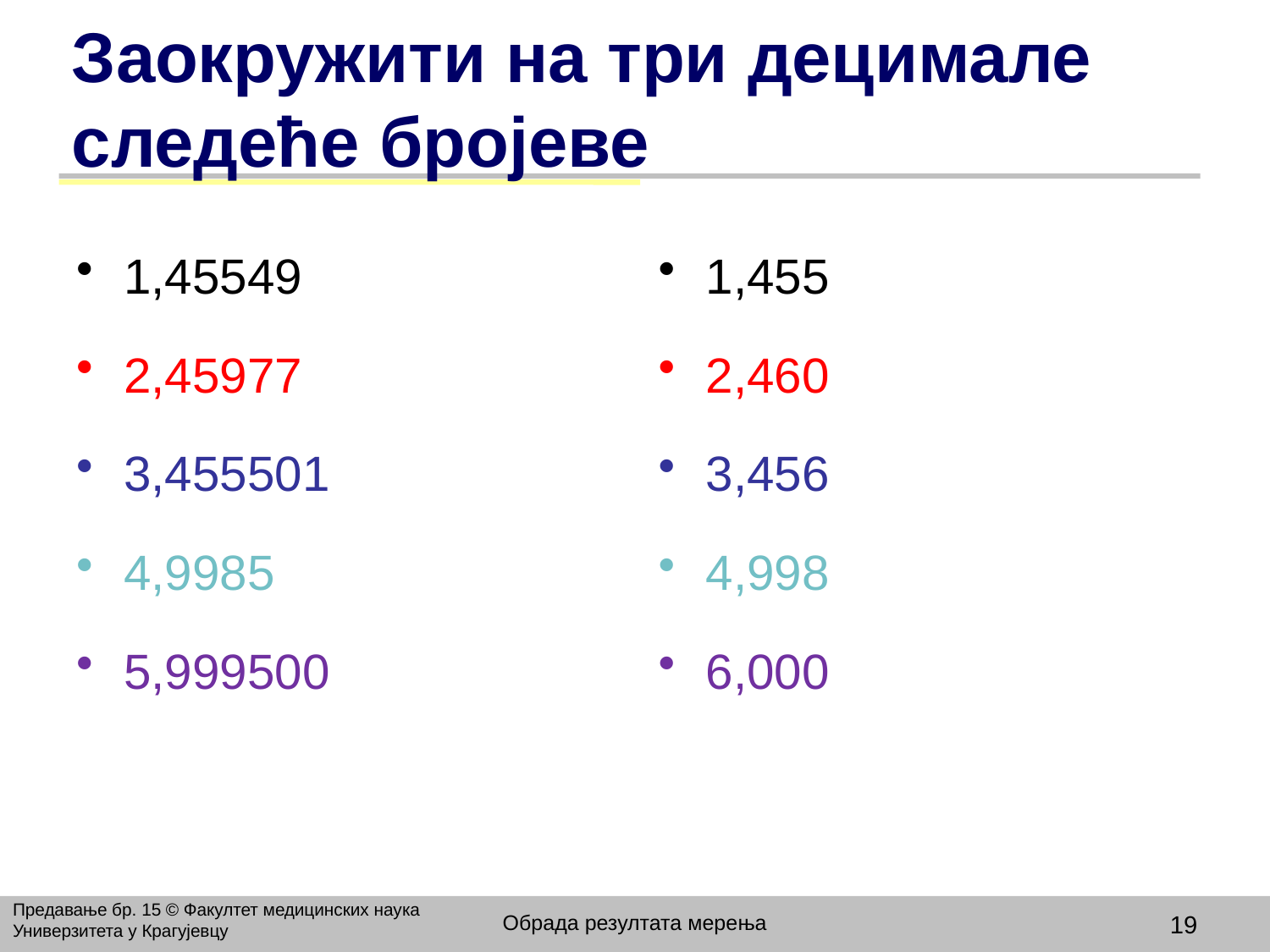

# Заокружити на три децимале следеће бројеве
1,45549
2,45977
3,455501
4,9985
5,999500

1,455
2,460
3,456
4,998
6,000
Предавање бр. 15 © Факултет медицинских наука Универзитета у Крагујевцу
Обрада резултата мерења
19